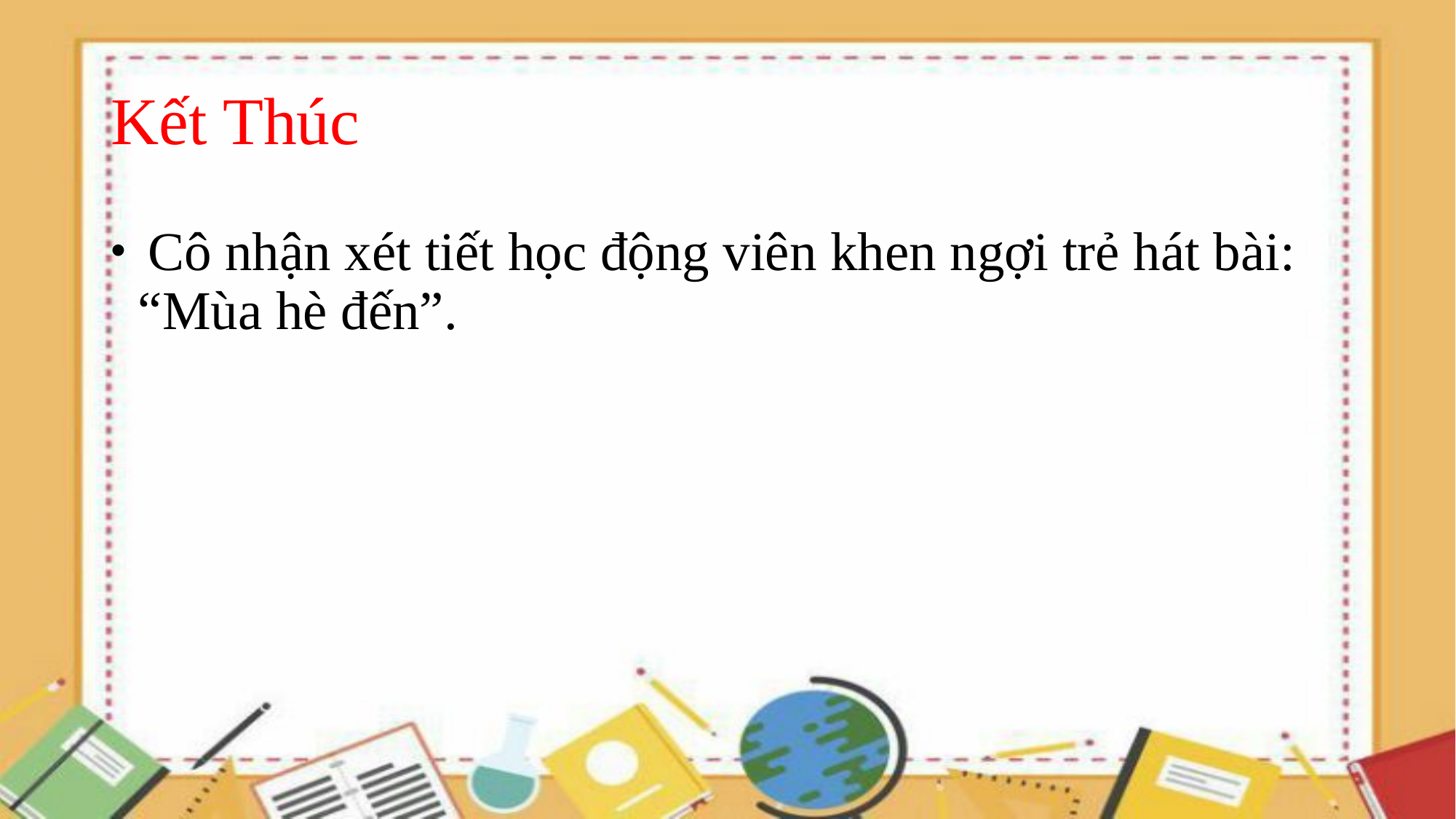

# Kết Thúc
 Cô nhận xét tiết học động viên khen ngợi trẻ hát bài: “Mùa hè đến”.